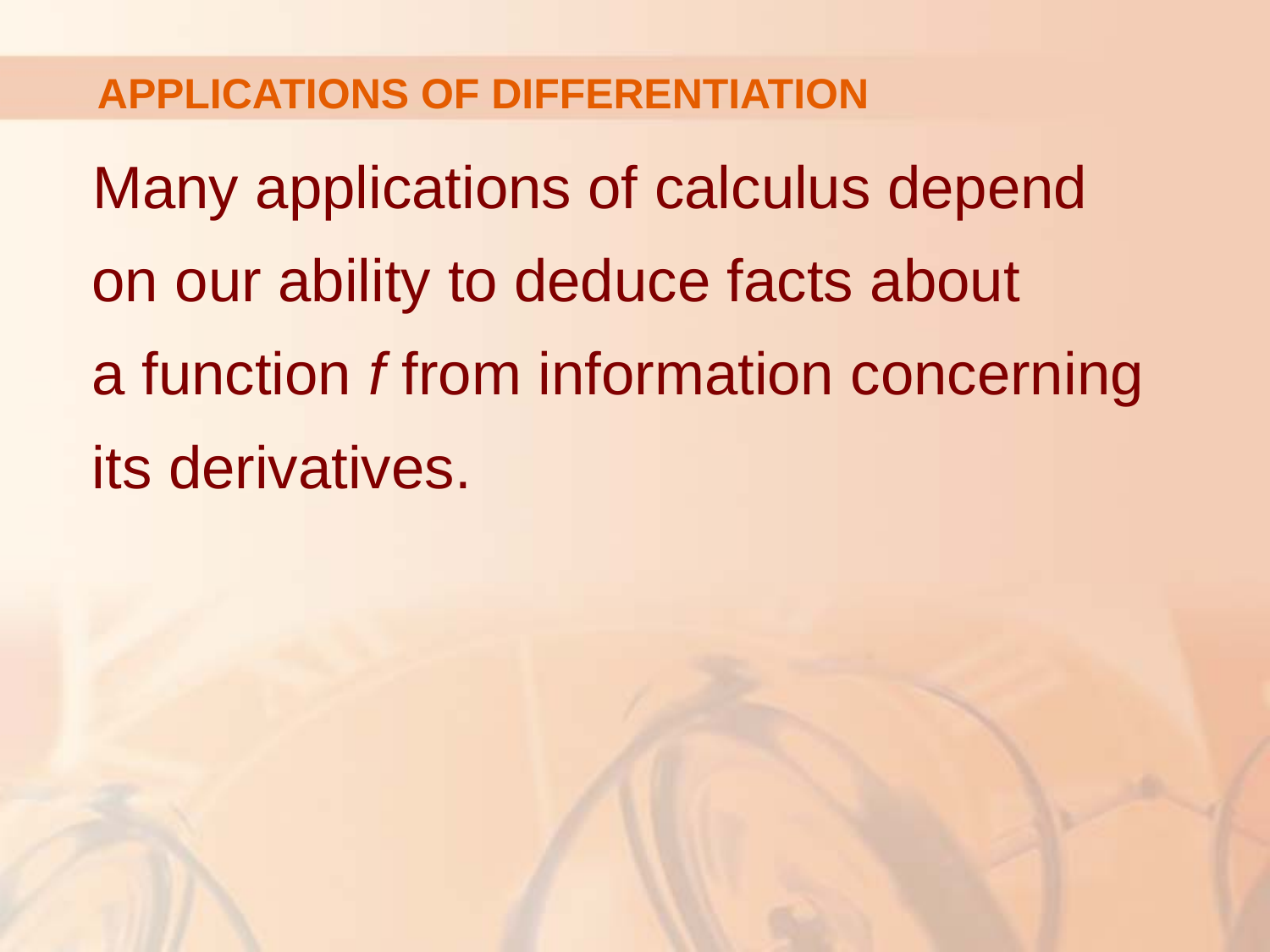

# APPLICATIONS OF DIFFERENTIATION
Many applications of calculus depend
on our ability to deduce facts about
a function f from information concerning
its derivatives.